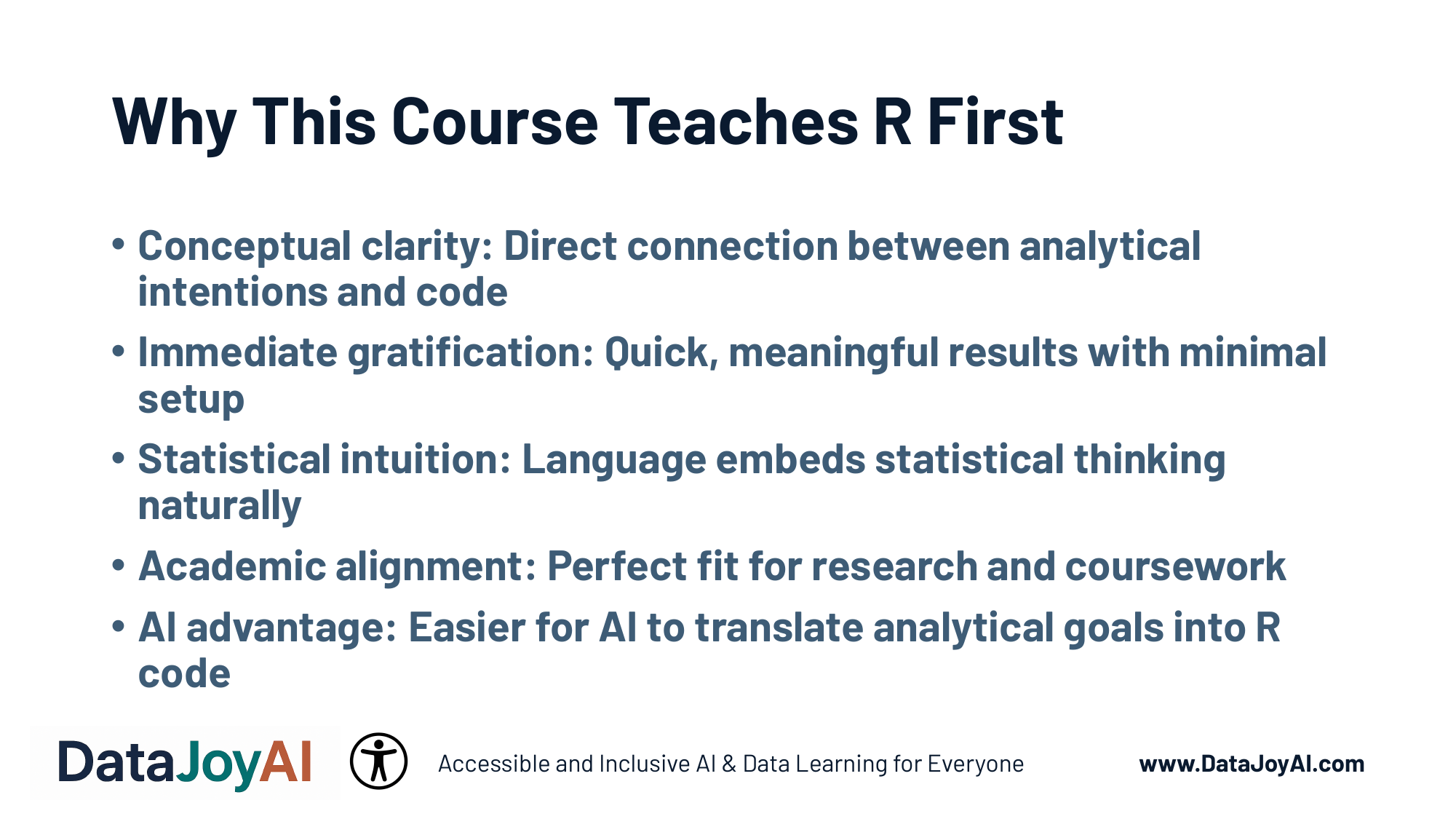

# Why This Course Teaches R First
Conceptual clarity: Direct connection between analytical intentions and code
Immediate gratification: Quick, meaningful results with minimal setup
Statistical intuition: Language embeds statistical thinking naturally
Academic alignment: Perfect fit for research and coursework
AI advantage: Easier for AI to translate analytical goals into R code